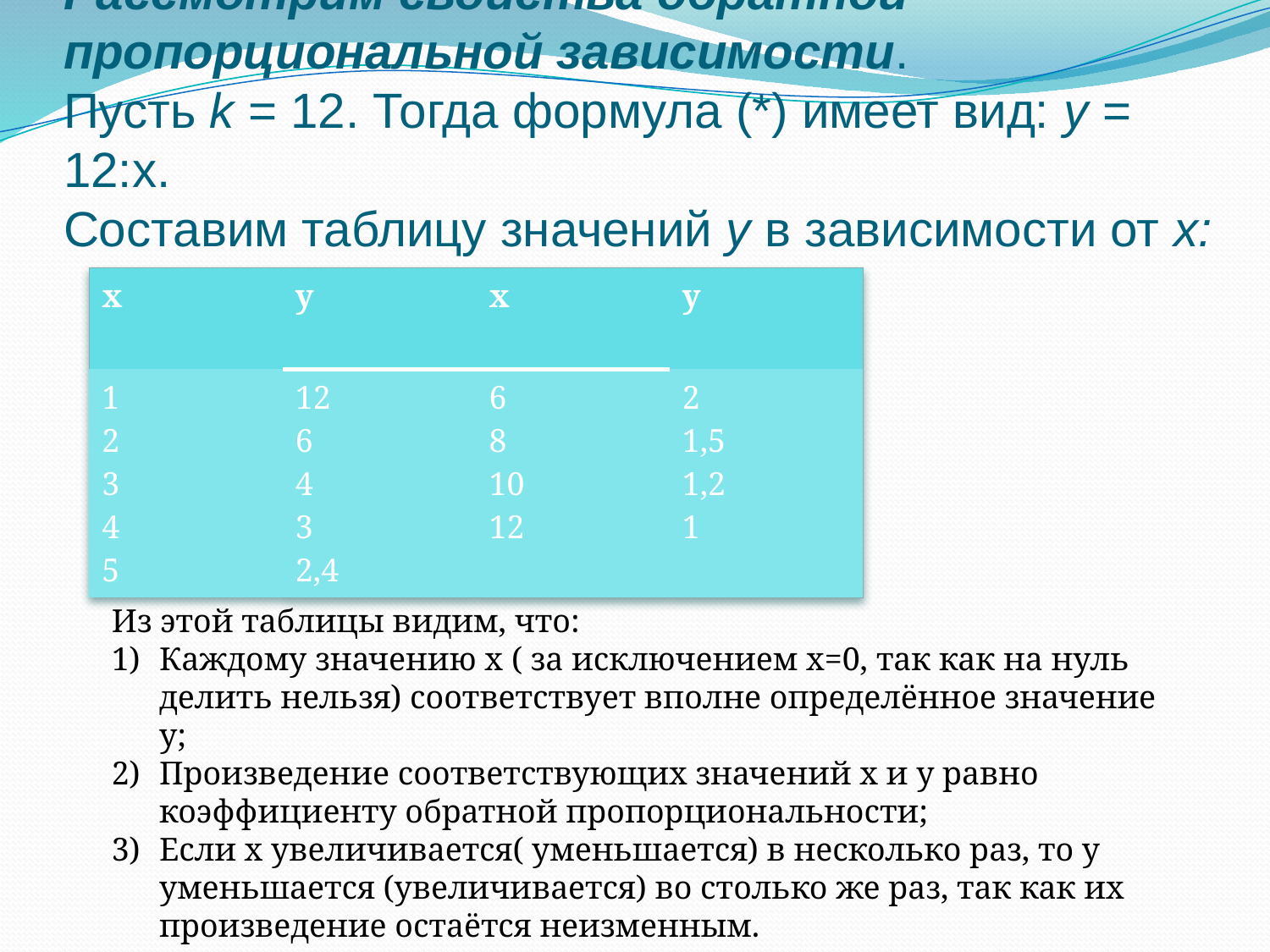

# Рассмотрим свойства обратной пропорциональной зависимости. Пусть k = 12. Тогда формула (*) имеет вид: у = 12:х. Составим таблицу значений у в зависимости от х:
| х | у | х | у |
| --- | --- | --- | --- |
| 1 2 3 4 5 | 12 6 4 3 2,4 | 6 8 10 12 | 2 1,5 1,2 1 |
Из этой таблицы видим, что:
Каждому значению х ( за исключением х=0, так как на нуль делить нельзя) соответствует вполне определённое значение у;
Произведение соответствующих значений х и у равно коэффициенту обратной пропорциональности;
Если х увеличивается( уменьшается) в несколько раз, то у уменьшается (увеличивается) во столько же раз, так как их произведение остаётся неизменным.